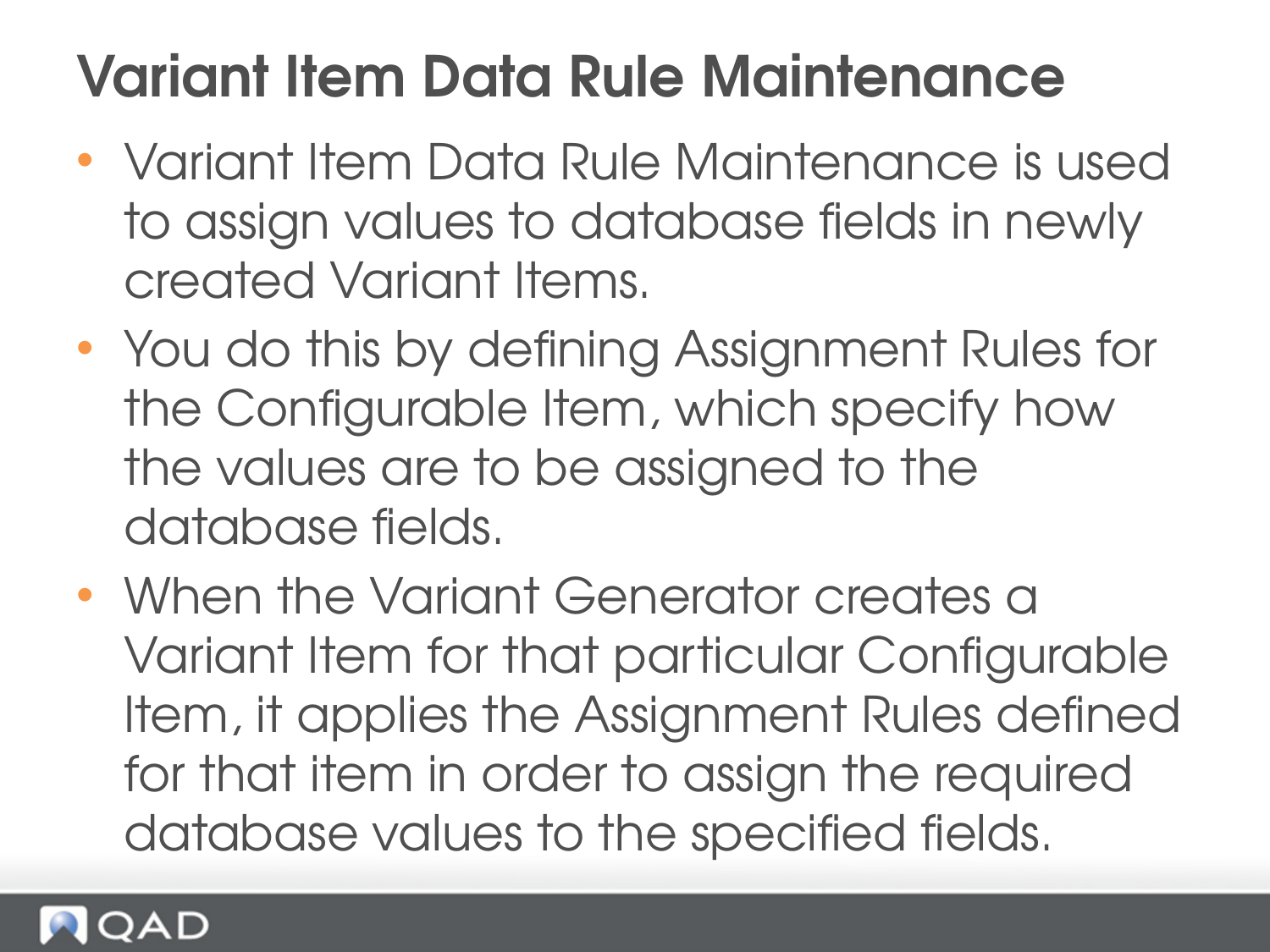

# Variant Item Data Rule Maintenance
Variant Item Data Rule Maintenance is used to assign values to database fields in newly created Variant Items.
You do this by defining Assignment Rules for the Configurable Item, which specify how the values are to be assigned to the database fields.
When the Variant Generator creates a Variant Item for that particular Configurable Item, it applies the Assignment Rules defined for that item in order to assign the required database values to the specified fields.